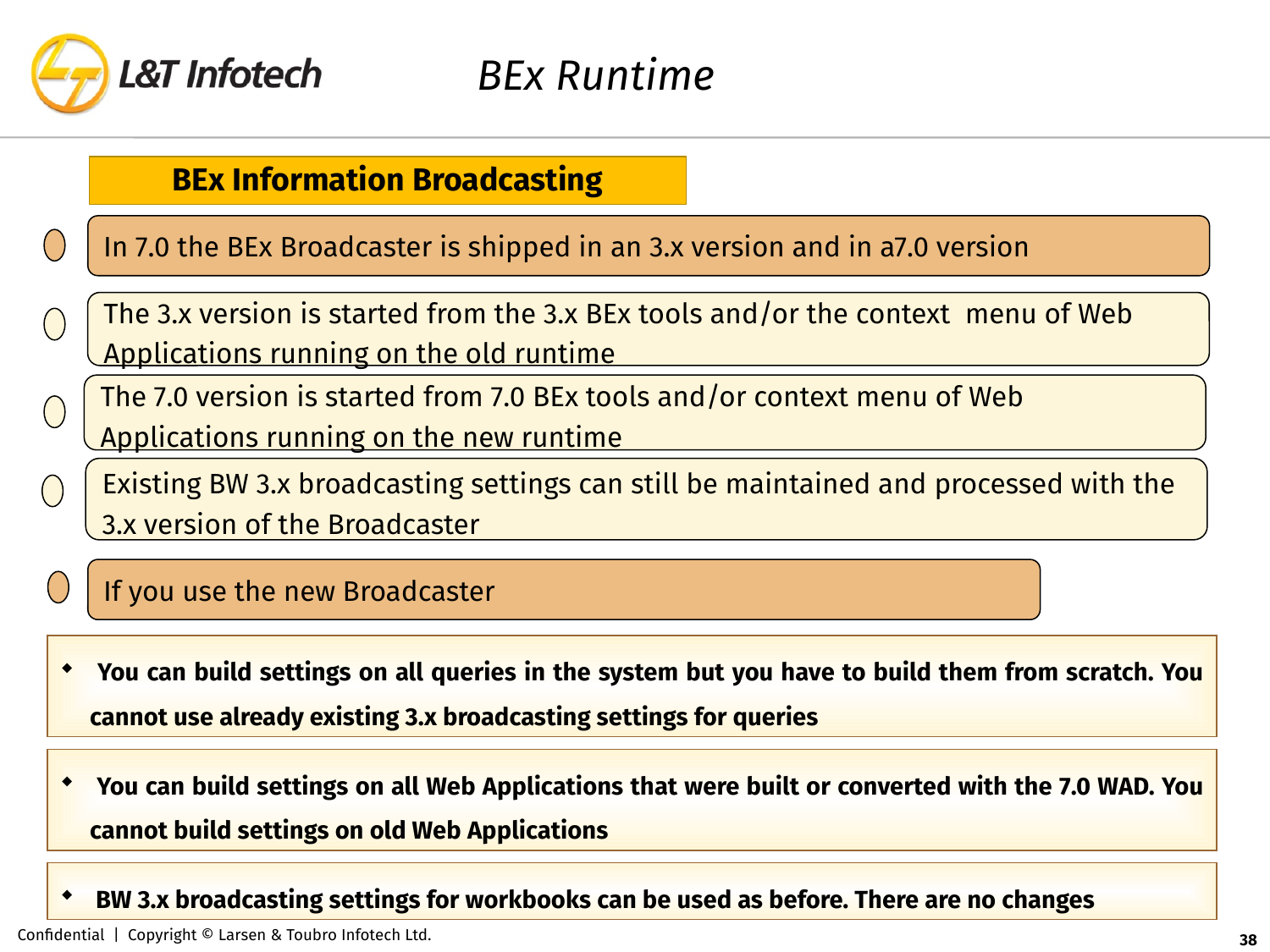

# BEx Runtime
BEx Information Broadcasting
In 7.0 the BEx Broadcaster is shipped in an 3.x version and in a7.0 version

The 3.x version is started from the 3.x BEx tools and/or the context  menu of Web Applications running on the old runtime

The 7.0 version is started from 7.0 BEx tools and/or context menu of Web Applications running on the new runtime

Existing BW 3.x broadcasting settings can still be maintained and processed with the 3.x version of the Broadcaster

If you use the new Broadcaster

 You can build settings on all queries in the system but you have to build them from scratch. You cannot use already existing 3.x broadcasting settings for queries
 You can build settings on all Web Applications that were built or converted with the 7.0 WAD. You cannot build settings on old Web Applications
 BW 3.x broadcasting settings for workbooks can be used as before. There are no changes
Confidential  |  Copyright © Larsen & Toubro Infotech Ltd.
38